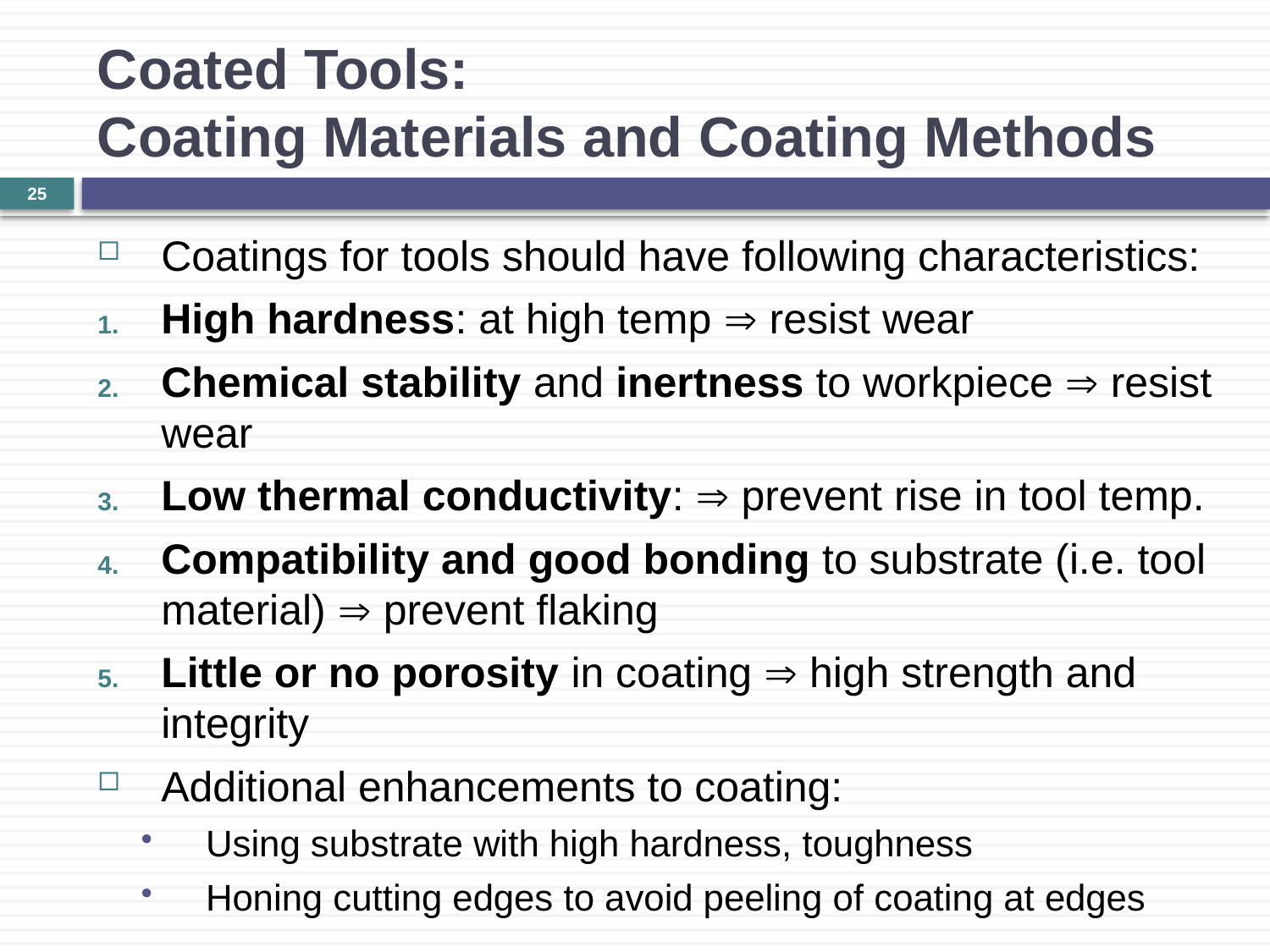

Coated Tools:
Coating Materials and Coating Methods
25
Coatings for tools should have following characteristics:
High hardness: at high temp ⇒ resist wear
Chemical stability and inertness to workpiece ⇒ resist wear
Low thermal conductivity: ⇒ prevent rise in tool temp.
Compatibility and good bonding to substrate (i.e. tool material) ⇒ prevent flaking
Little or no porosity in coating ⇒ high strength and integrity
Additional enhancements to coating:
Using substrate with high hardness, toughness
Honing cutting edges to avoid peeling of coating at edges